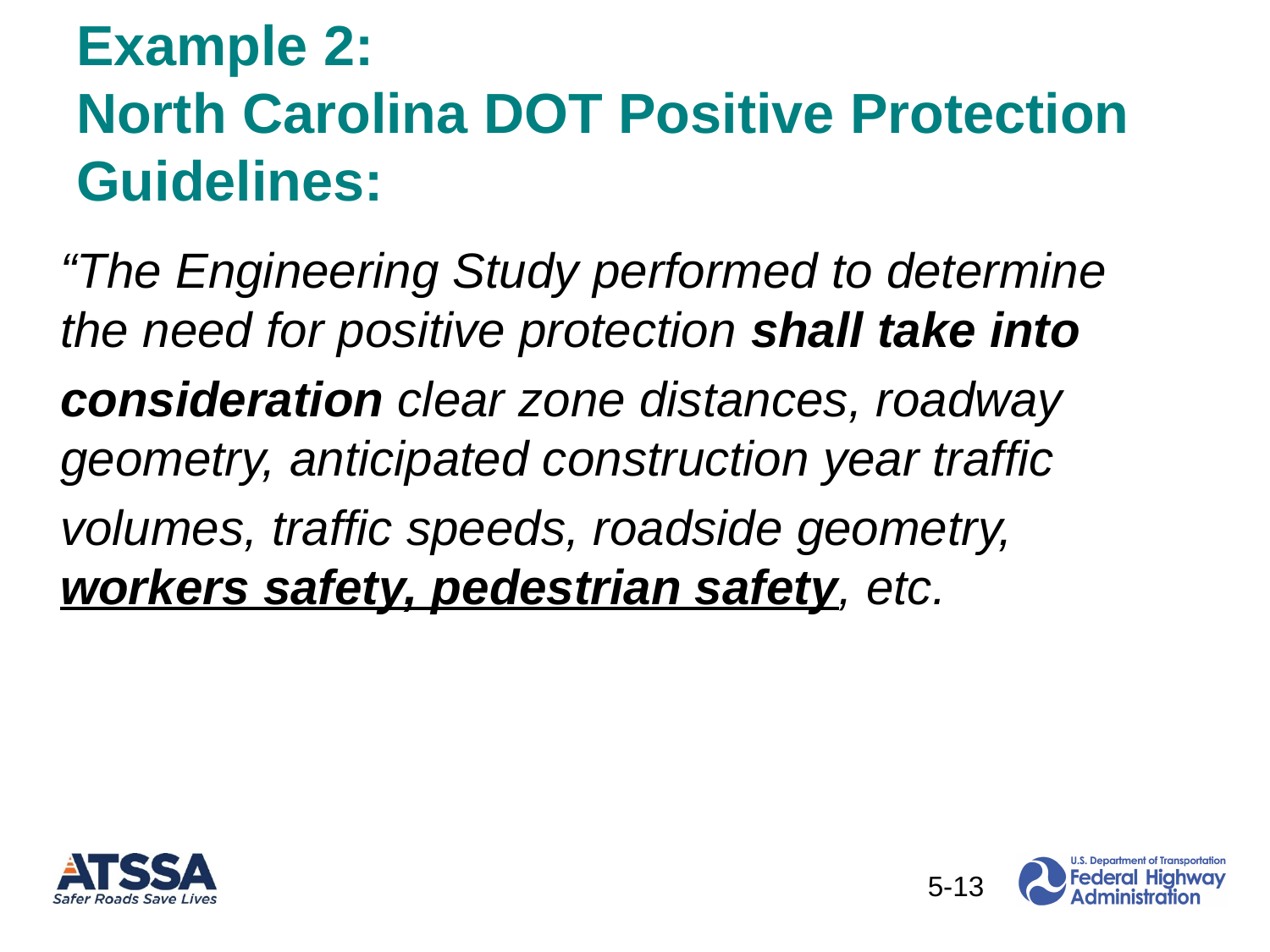

# Example 2: North Carolina DOT Positive Protection Guidelines:
“The Engineering Study performed to determine the need for positive protection shall take into
consideration clear zone distances, roadway geometry, anticipated construction year traffic
volumes, traffic speeds, roadside geometry, workers safety, pedestrian safety, etc.